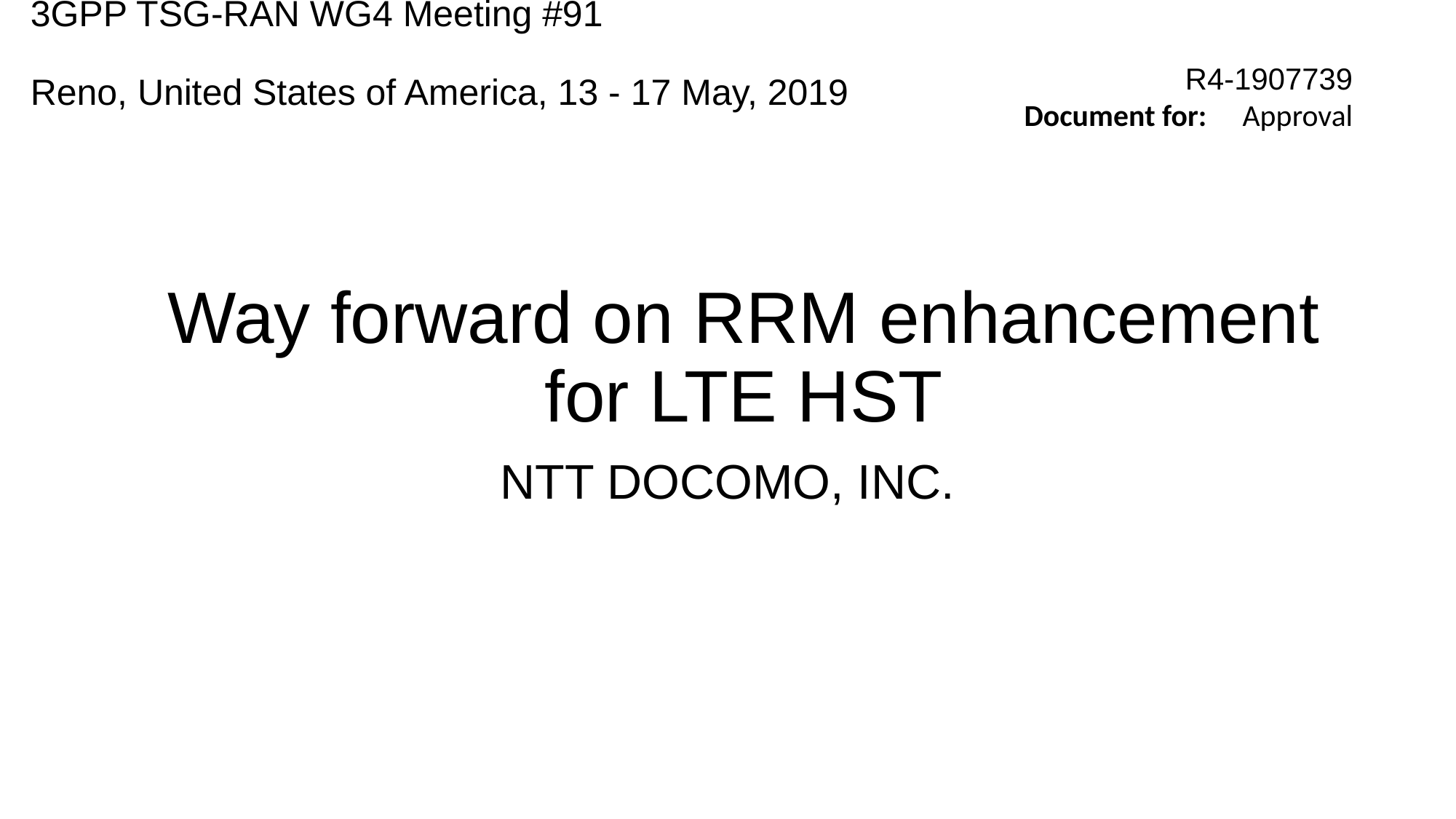

3GPP TSG-RAN WG4 Meeting #91
Reno, United States of America, 13 - 17 May, 2019

R4-1907739
Document for:	Approval

# Way forward on RRM enhancement for LTE HST
NTT DOCOMO, INC.